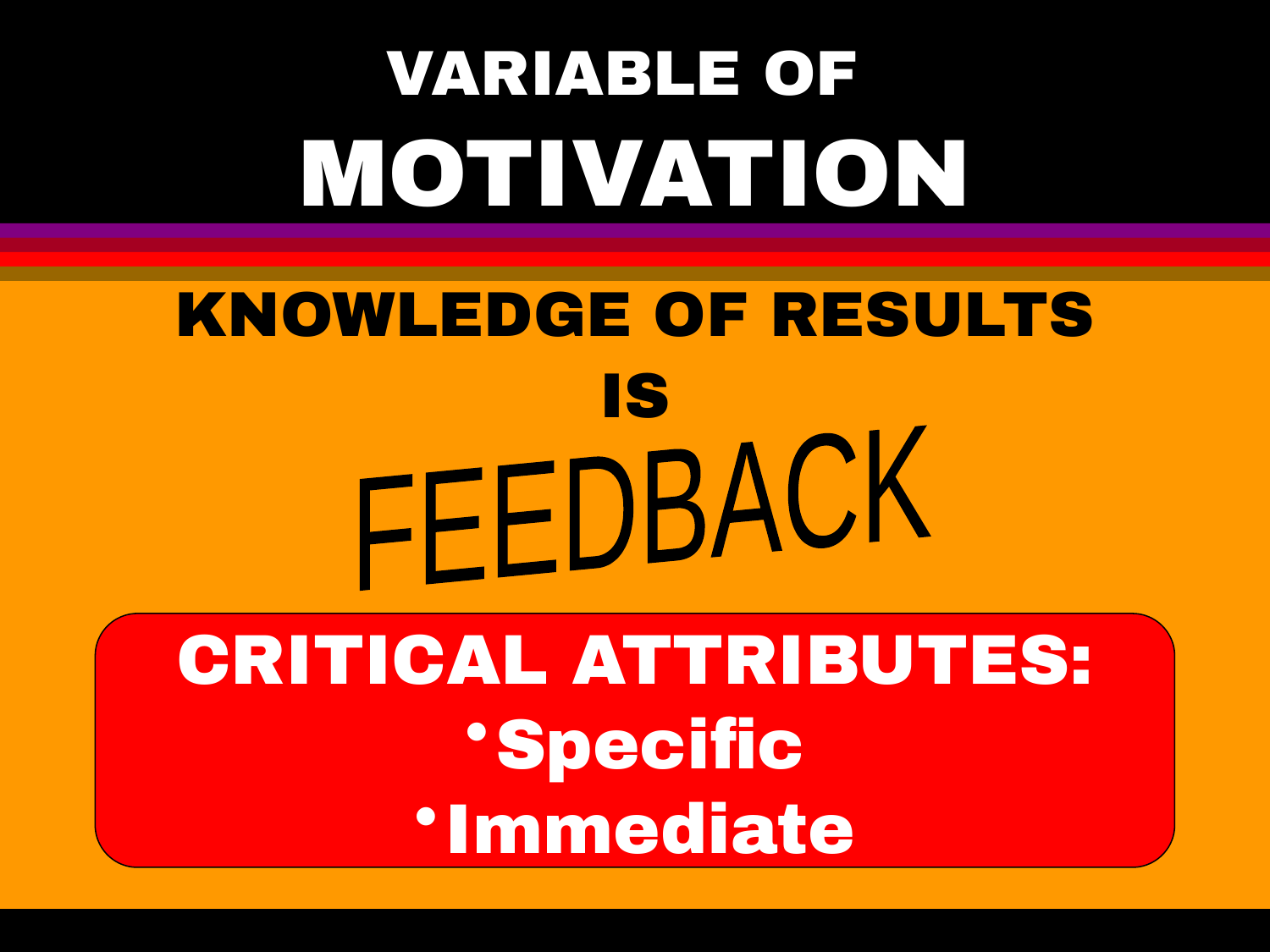

# VARIABLE OF MOTIVATION
KNOWLEDGE OF RESULTS
IS
FEEDBACK
CRITICAL ATTRIBUTES:
Specific
Immediate